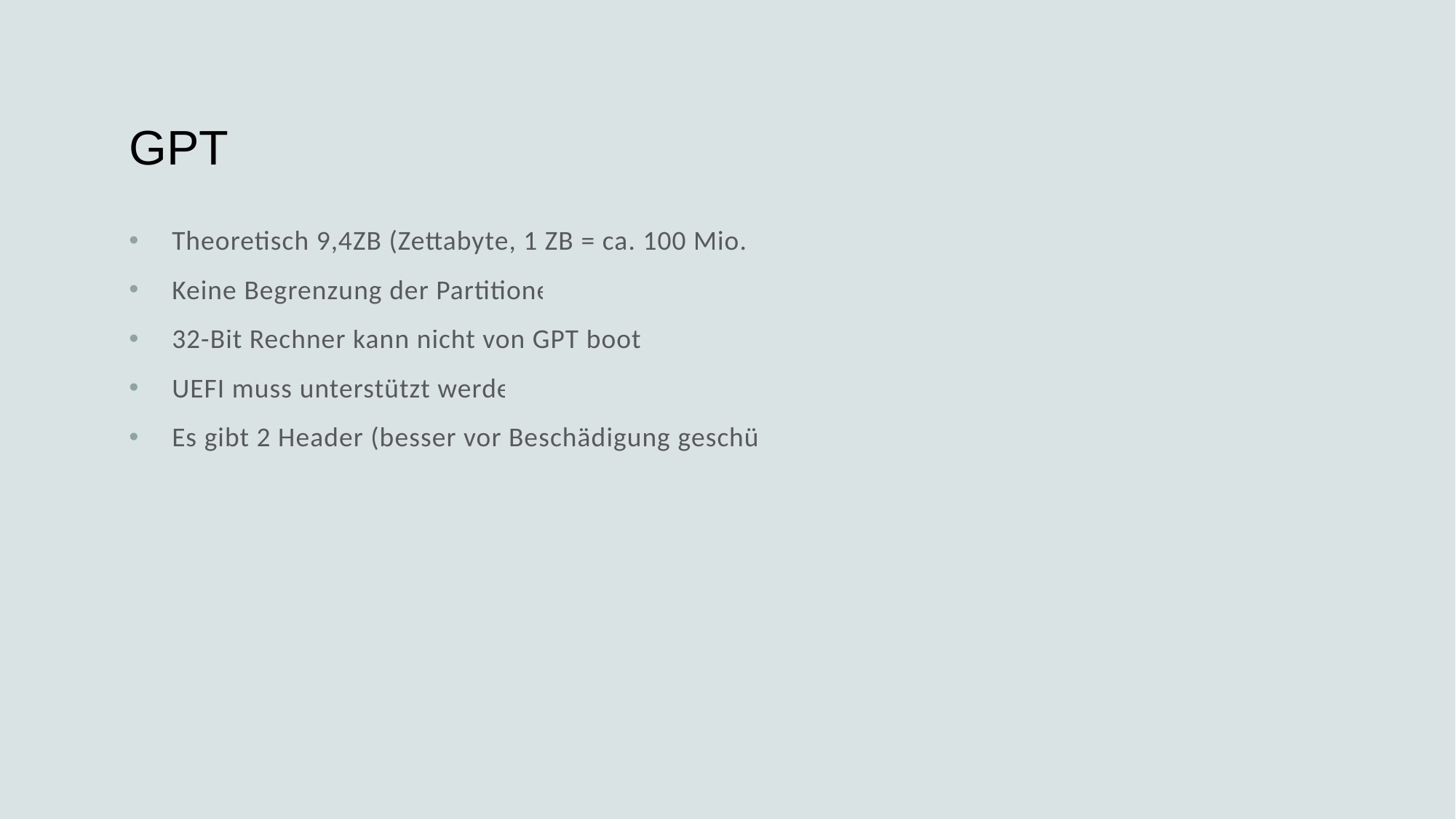

# GPT
Theoretisch 9,4ZB (Zettabyte, 1 ZB = ca. 100 Mio. TB)
Keine Begrenzung der Partitionen
32-Bit Rechner kann nicht von GPT booten
UEFI muss unterstützt werden
Es gibt 2 Header (besser vor Beschädigung geschützt)